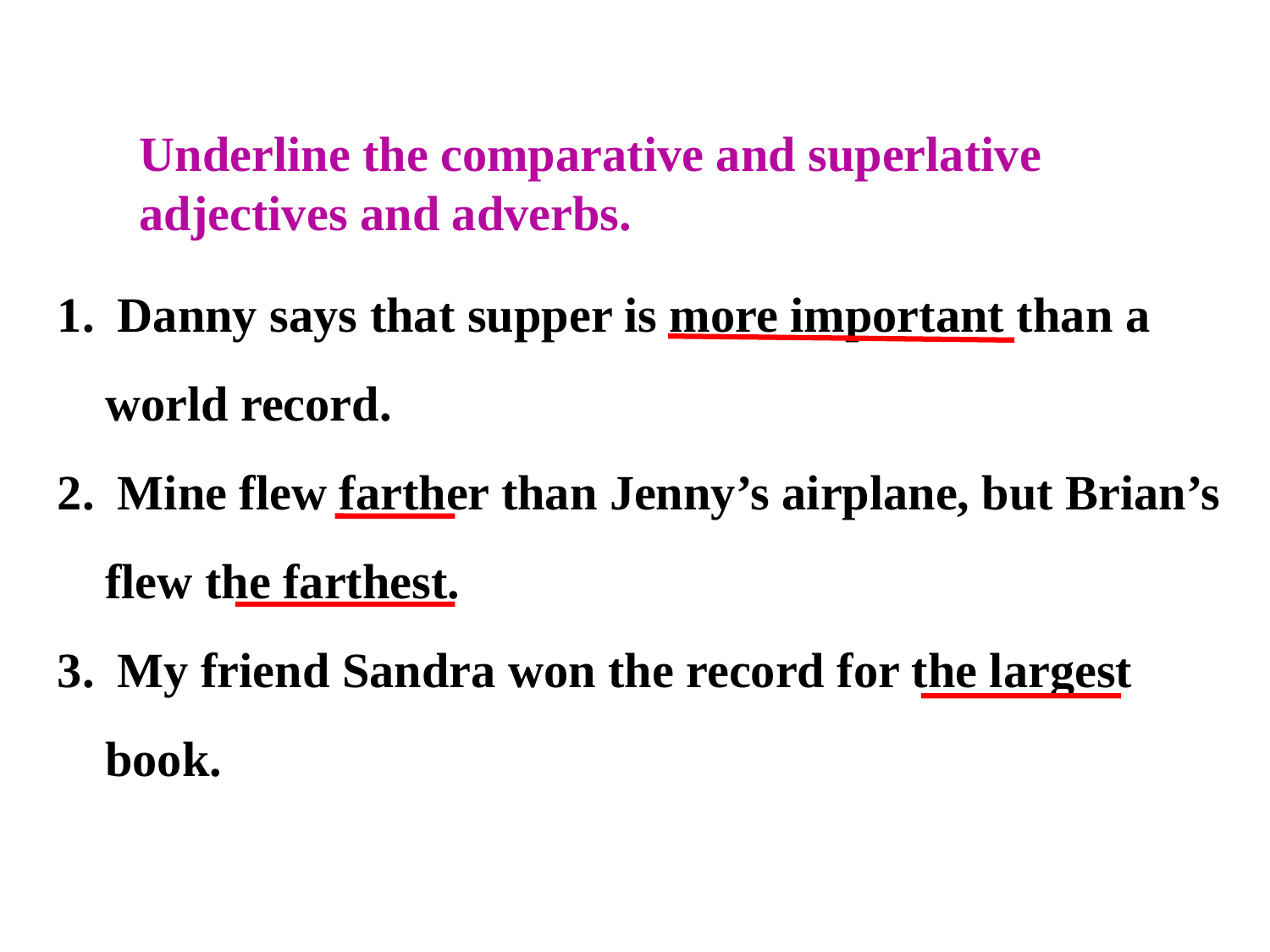

Underline the comparative and superlative adjectives and adverbs.
 Danny says that supper is more important than a world record.
 Mine flew farther than Jenny’s airplane, but Brian’s flew the farthest.
 My friend Sandra won the record for the largest book.